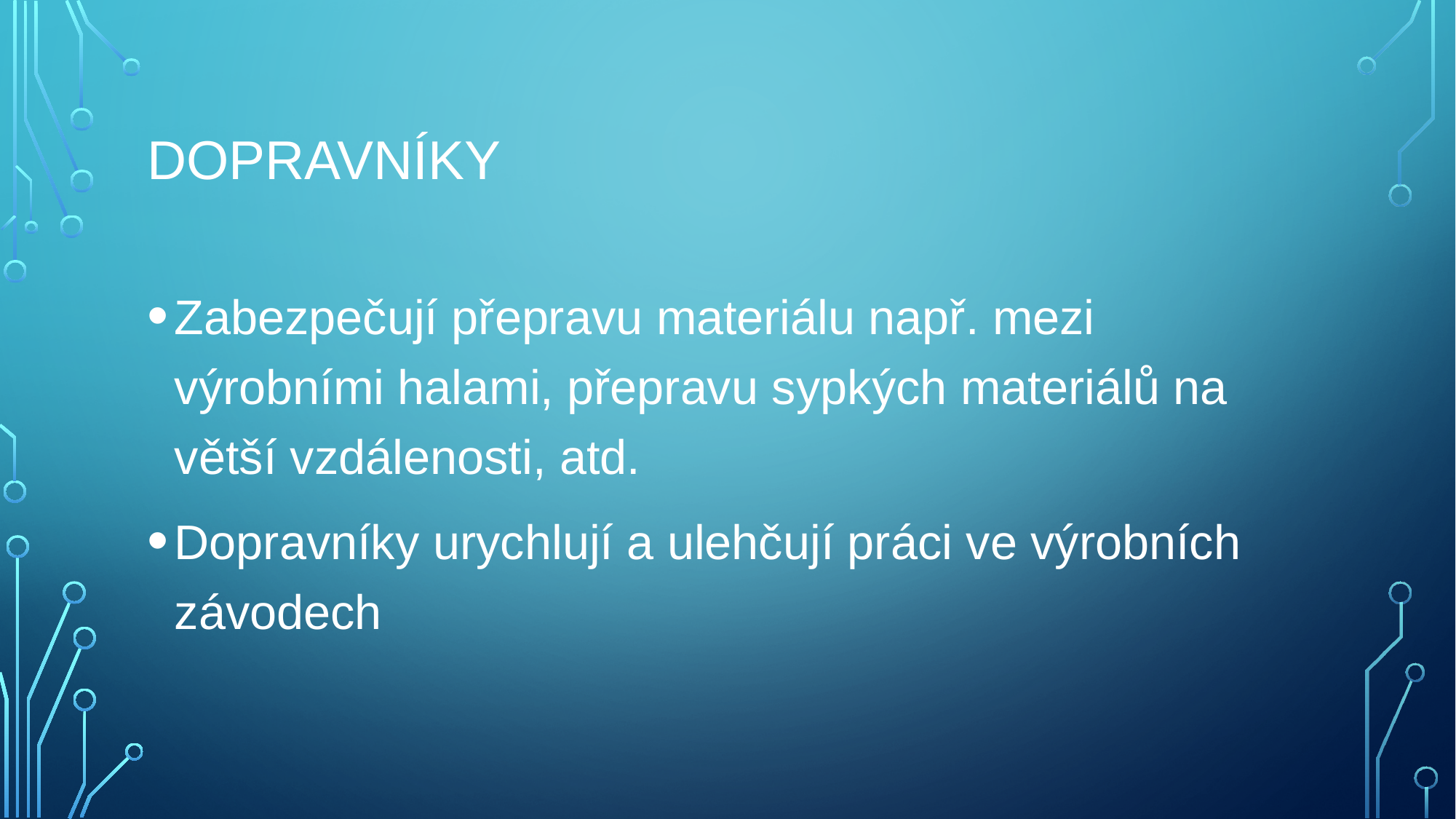

# Dopravníky
Zabezpečují přepravu materiálu např. mezi výrobními halami, přepravu sypkých materiálů na větší vzdálenosti, atd.
Dopravníky urychlují a ulehčují práci ve výrobních závodech